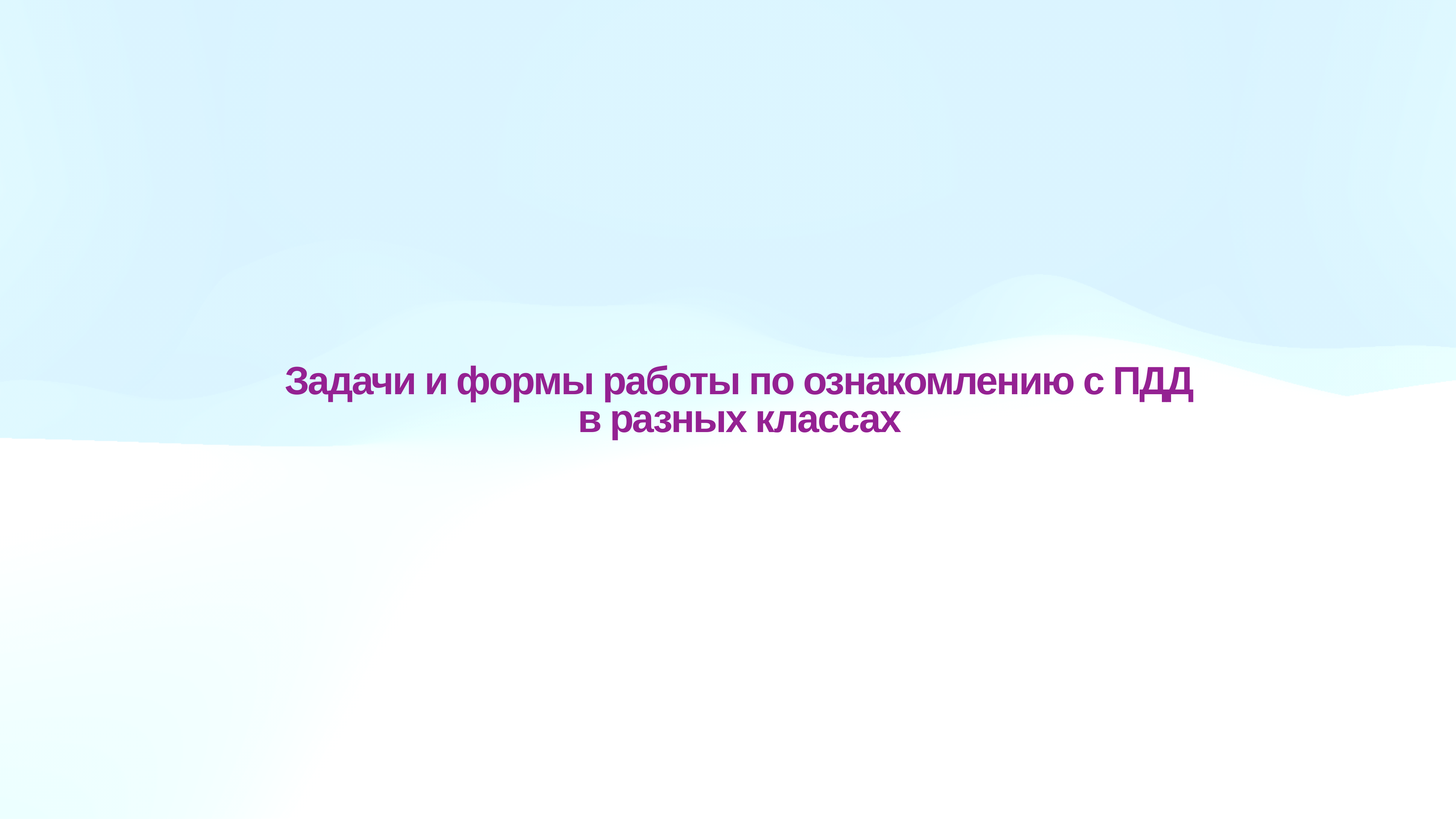

Задачи и формы работы по ознакомлению с ПДД
в разных классах